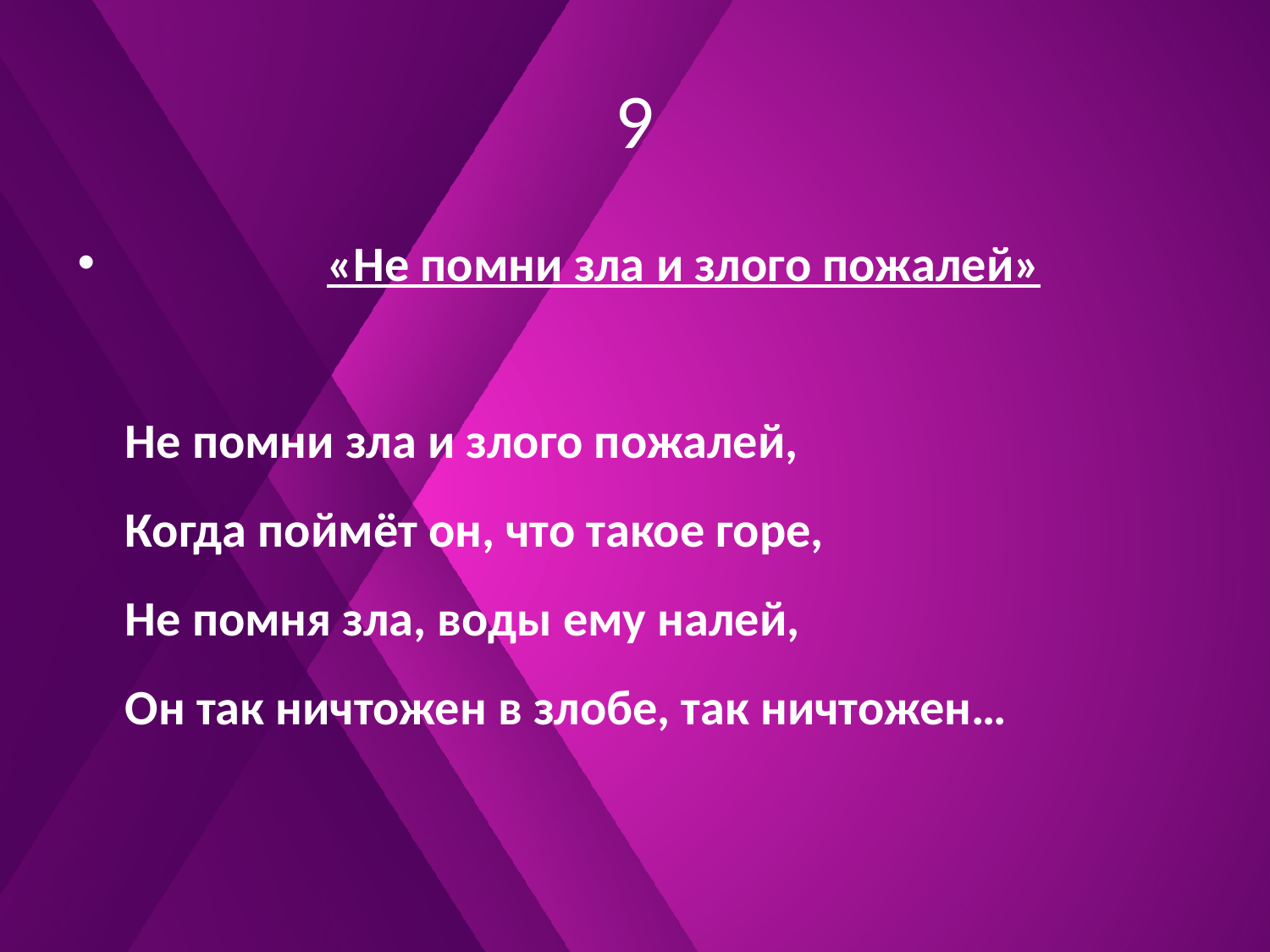

# 9
                  «Не помни зла и злого пожалей»
Не помни зла и злого пожалей,
Когда поймёт он, что такое горе,
Не помня зла, воды ему налей,
Он так ничтожен в злобе, так ничтожен…